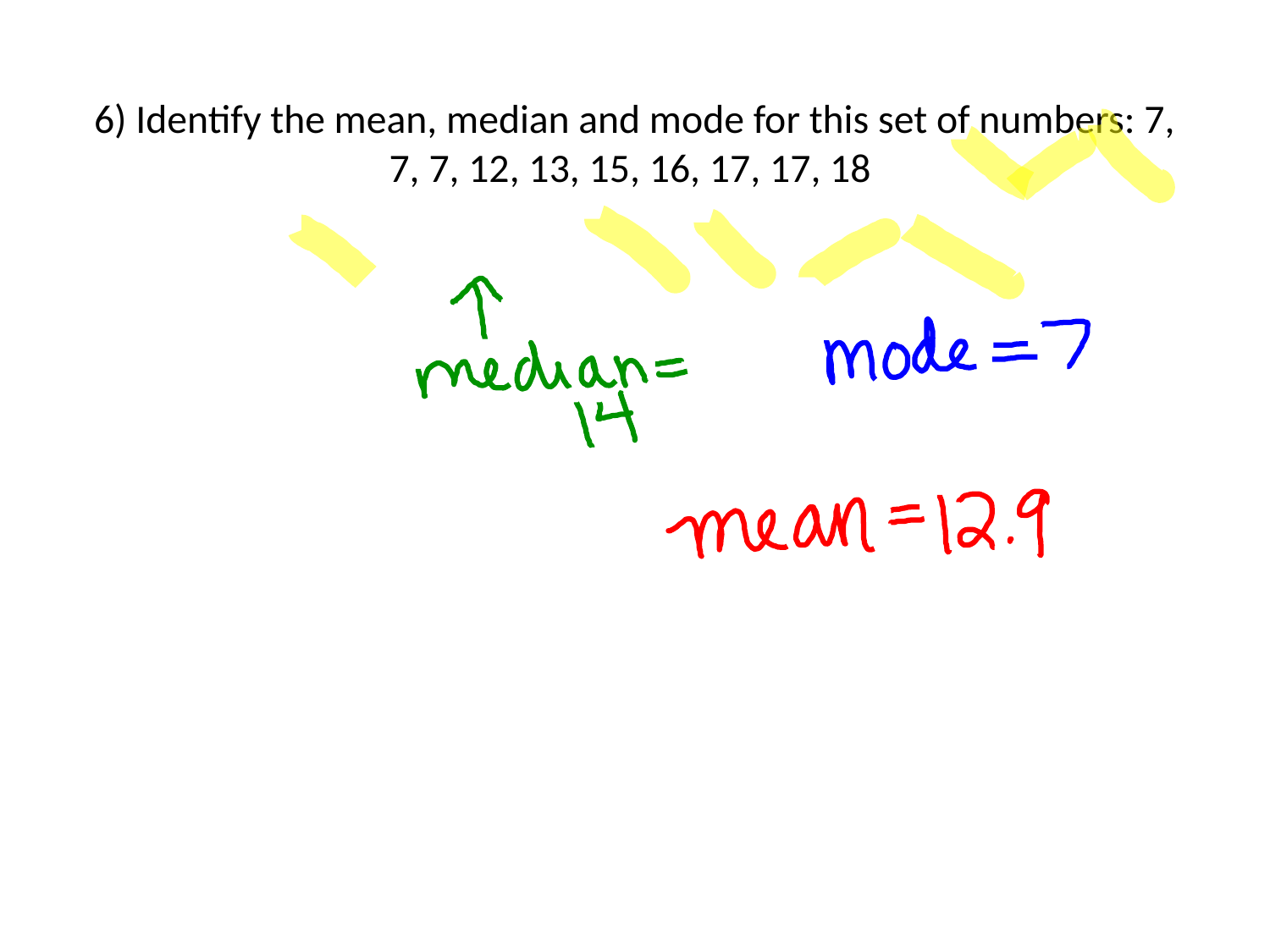

# 6) Identify the mean, median and mode for this set of numbers: 7, 7, 7, 12, 13, 15, 16, 17, 17, 18